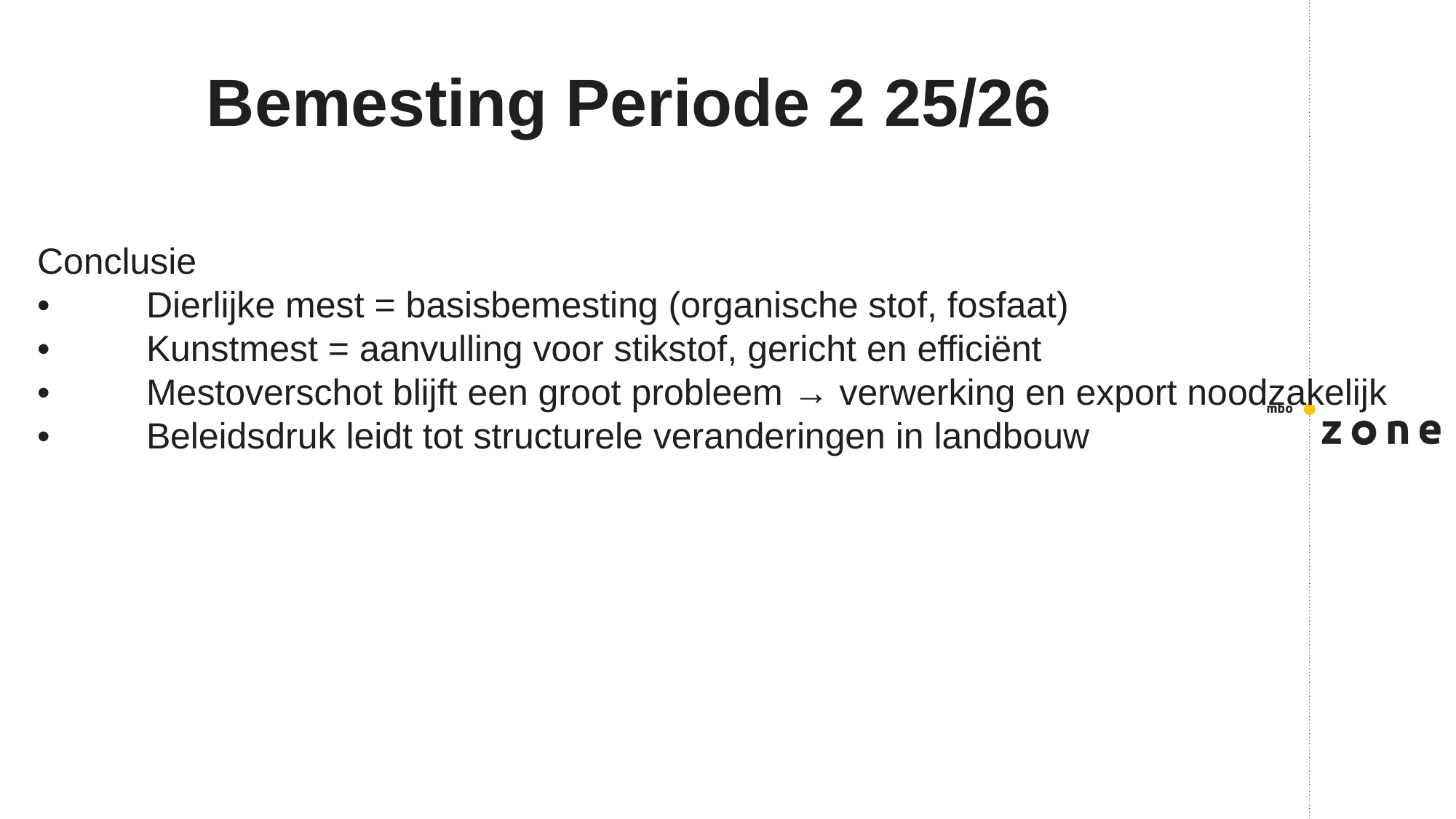

# Bemesting Periode 2 25/26

Conclusie
•	Dierlijke mest = basisbemesting (organische stof, fosfaat)
•	Kunstmest = aanvulling voor stikstof, gericht en efficiënt
•	Mestoverschot blijft een groot probleem → verwerking en export noodzakelijk
•	Beleidsdruk leidt tot structurele veranderingen in landbouw